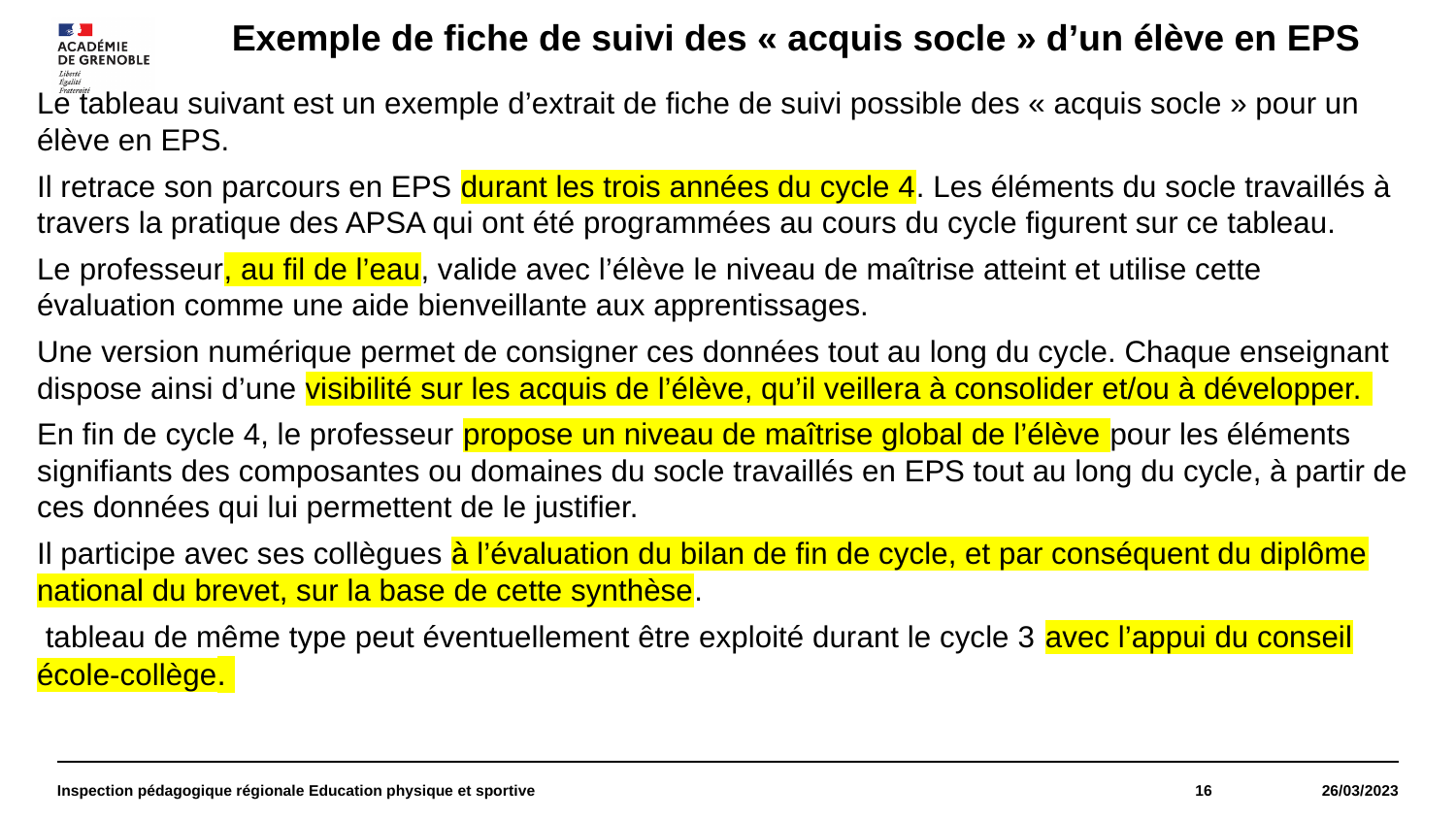

# Exemple de fiche de suivi des « acquis socle » d’un élève en EPS
Le tableau suivant est un exemple d’extrait de fiche de suivi possible des « acquis socle » pour un élève en EPS.
Il retrace son parcours en EPS durant les trois années du cycle 4. Les éléments du socle travaillés à travers la pratique des APSA qui ont été programmées au cours du cycle figurent sur ce tableau.
Le professeur, au fil de l’eau, valide avec l’élève le niveau de maîtrise atteint et utilise cette évaluation comme une aide bienveillante aux apprentissages.
Une version numérique permet de consigner ces données tout au long du cycle. Chaque enseignant dispose ainsi d’une visibilité sur les acquis de l’élève, qu’il veillera à consolider et/ou à développer.
En fin de cycle 4, le professeur propose un niveau de maîtrise global de l’élève pour les éléments signifiants des composantes ou domaines du socle travaillés en EPS tout au long du cycle, à partir de ces données qui lui permettent de le justifier.
Il participe avec ses collègues à l’évaluation du bilan de fin de cycle, et par conséquent du diplôme national du brevet, sur la base de cette synthèse.
 tableau de même type peut éventuellement être exploité durant le cycle 3 avec l’appui du conseil école-collège.
Inspection pédagogique régionale Education physique et sportive
16
26/03/2023